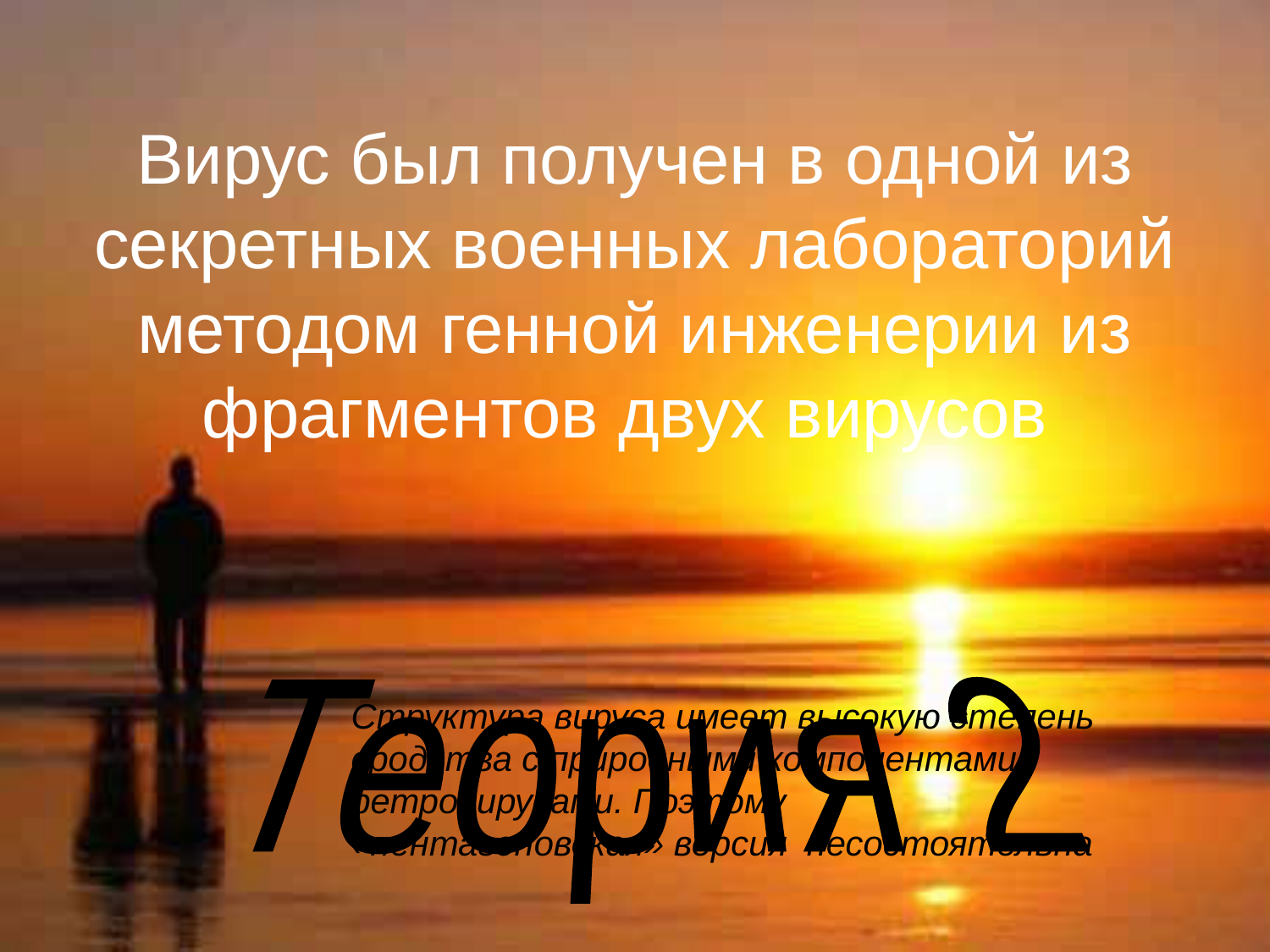

# Вирус был получен в одной из секретных военных лабораторий методом генной инженерии из фрагментов двух вирусов
Теория 2
Структура вируса имеет высокую степень сродства с природными компонентами ретровирусами. Поэтому                          «пентагоновская» версия  несостоятельна